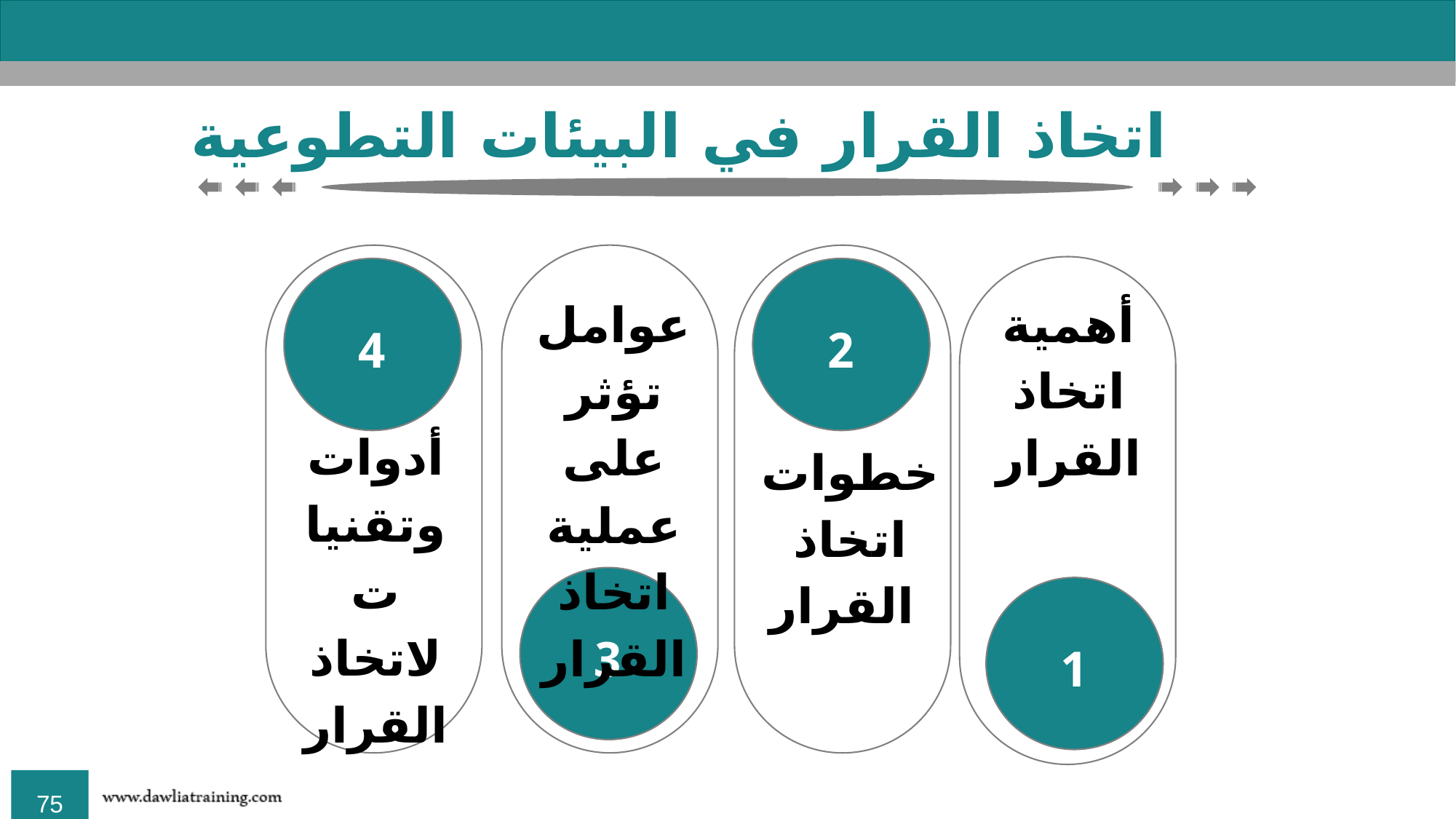

اتخاذ القرار في البيئات التطوعية

4
أدوات وتقنيات لاتخاذ القرار

3
عوامل تؤثر على عملية اتخاذ القرار

2
أهمية
 اتخاذ
القرار
خطوات
اتخاذ
القرار
1